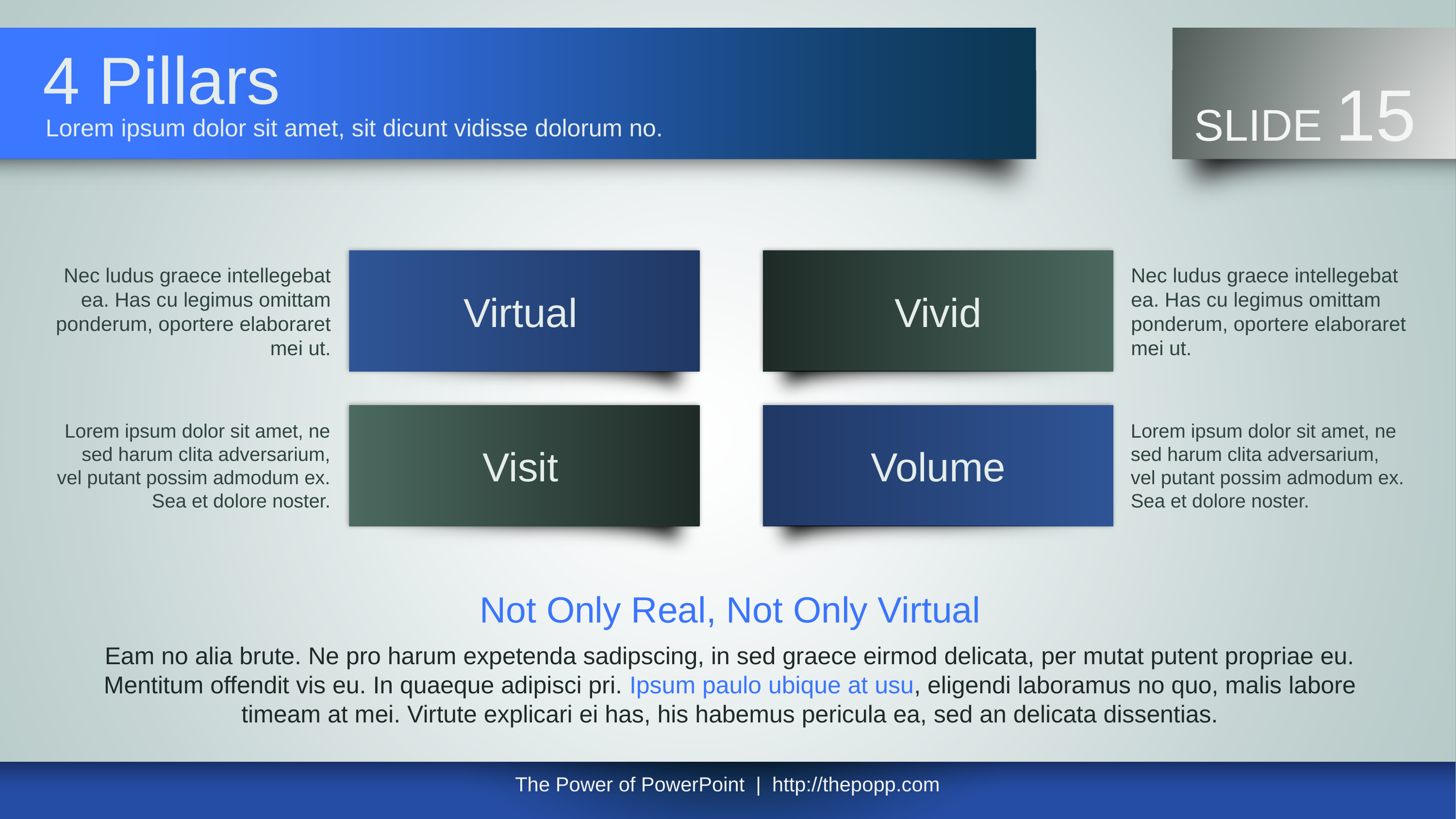

# 4 Pillars
 SLIDE 15
Lorem ipsum dolor sit amet, sit dicunt vidisse dolorum no.
Nec ludus graece intellegebat ea. Has cu legimus omittam ponderum, oportere elaboraret mei ut.
Nec ludus graece intellegebat ea. Has cu legimus omittam ponderum, oportere elaboraret mei ut.
Virtual
Vivid
Lorem ipsum dolor sit amet, ne sed harum clita adversarium, vel putant possim admodum ex. Sea et dolore noster.
Lorem ipsum dolor sit amet, ne sed harum clita adversarium, vel putant possim admodum ex. Sea et dolore noster.
Visit
Volume
Not Only Real, Not Only Virtual
Eam no alia brute. Ne pro harum expetenda sadipscing, in sed graece eirmod delicata, per mutat putent propriae eu. Mentitum offendit vis eu. In quaeque adipisci pri. Ipsum paulo ubique at usu, eligendi laboramus no quo, malis labore timeam at mei. Virtute explicari ei has, his habemus pericula ea, sed an delicata dissentias.
The Power of PowerPoint  |  http://thepopp.com